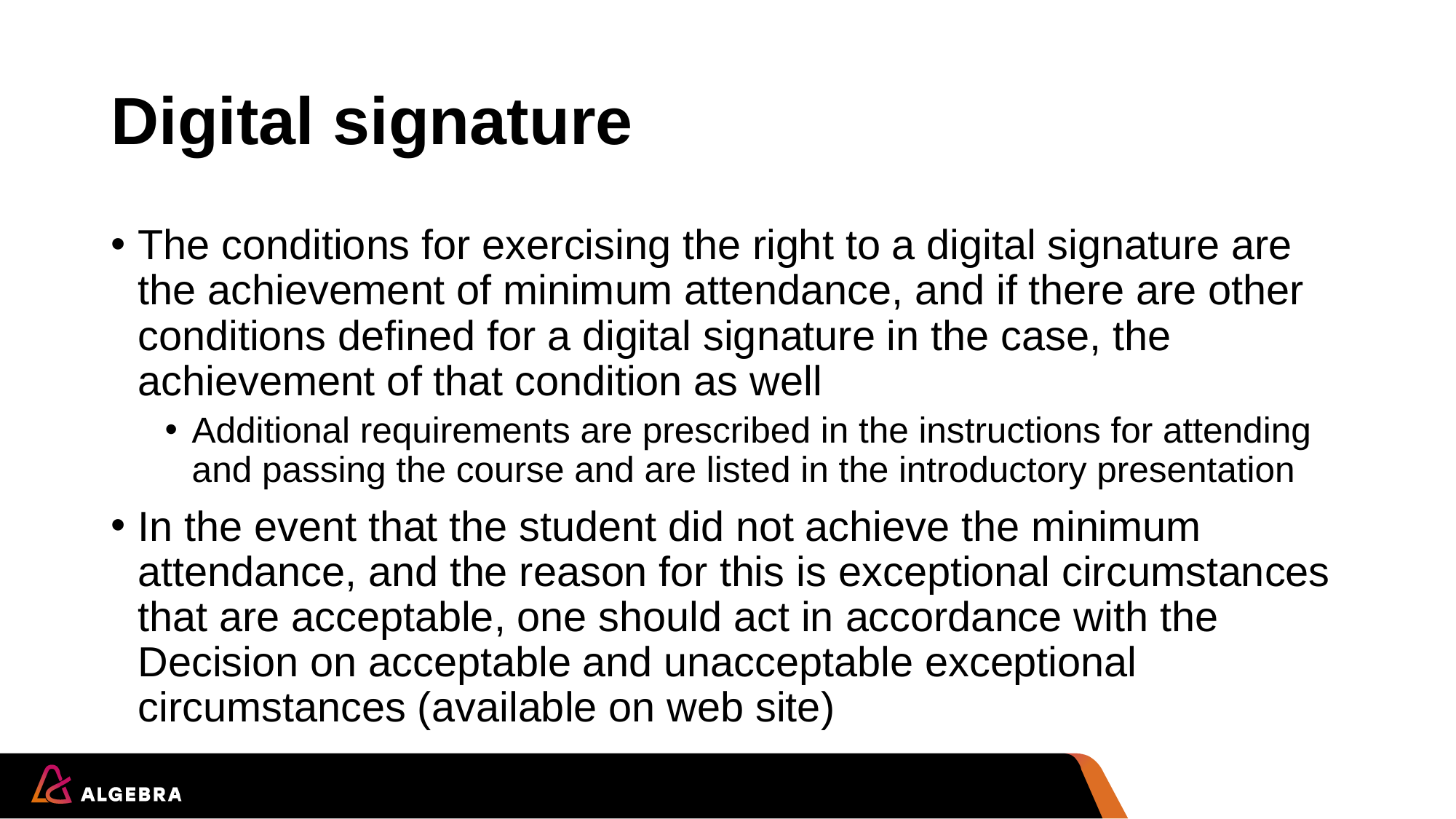

# Digital signature
The conditions for exercising the right to a digital signature are the achievement of minimum attendance, and if there are other conditions defined for a digital signature in the case, the achievement of that condition as well
Additional requirements are prescribed in the instructions for attending and passing the course and are listed in the introductory presentation
In the event that the student did not achieve the minimum attendance, and the reason for this is exceptional circumstances that are acceptable, one should act in accordance with the Decision on acceptable and unacceptable exceptional circumstances (available on web site)